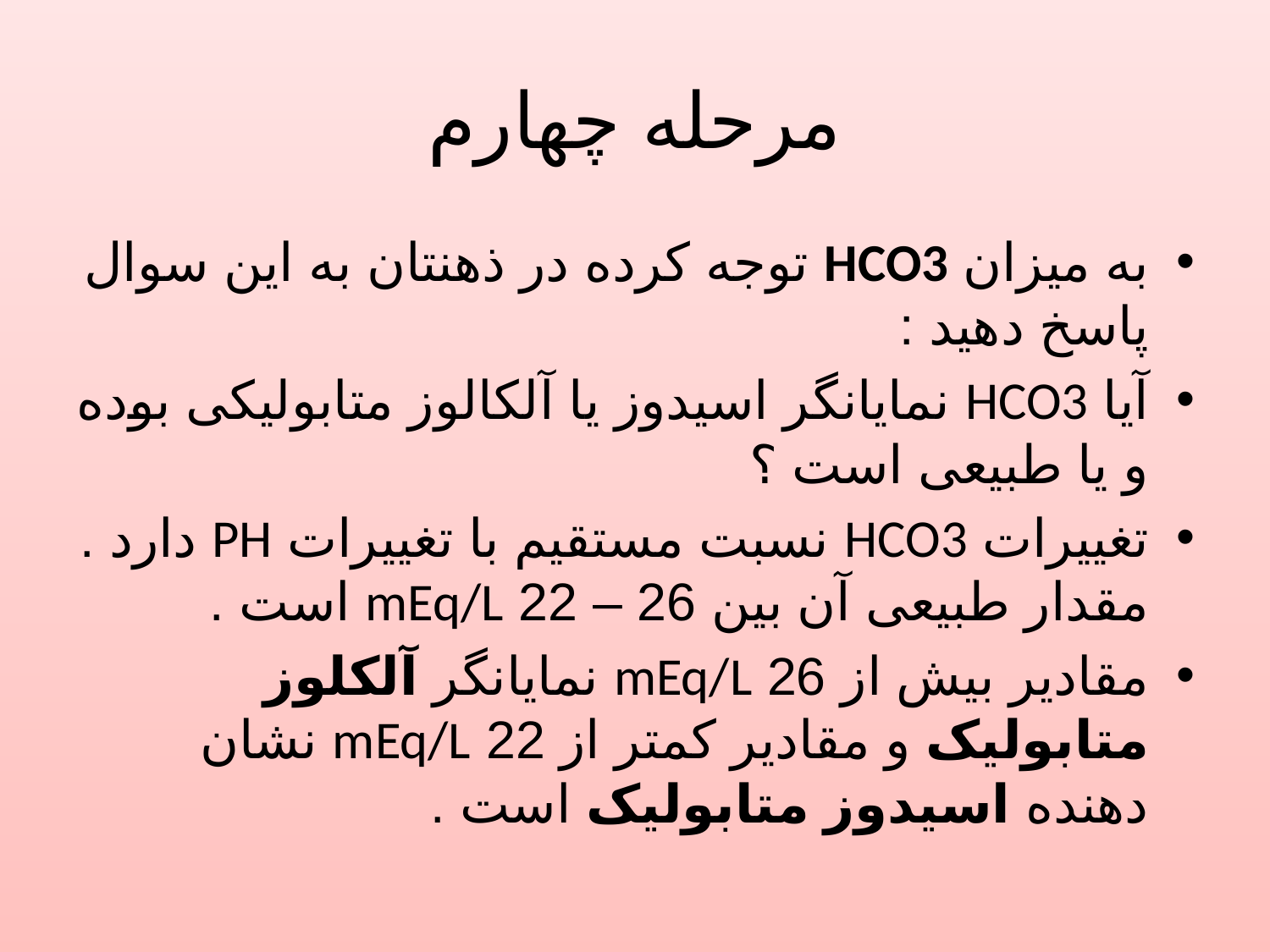

# مرحله چهارم
به میزان HCO3 توجه کرده در ذهنتان به این سوال پاسخ دهید :
آیا HCO3 نمایانگر اسیدوز یا آلکالوز متابولیکی بوده و یا طبیعی است ؟
تغییرات HCO3 نسبت مستقیم با تغییرات PH دارد . مقدار طبیعی آن بین 26 – 22 mEq/L است .
مقادیر بیش از 26 mEq/L نمایانگر آلکلوز متابولیک و مقادیر کمتر از 22 mEq/L نشان دهنده اسیدوز متابولیک است .